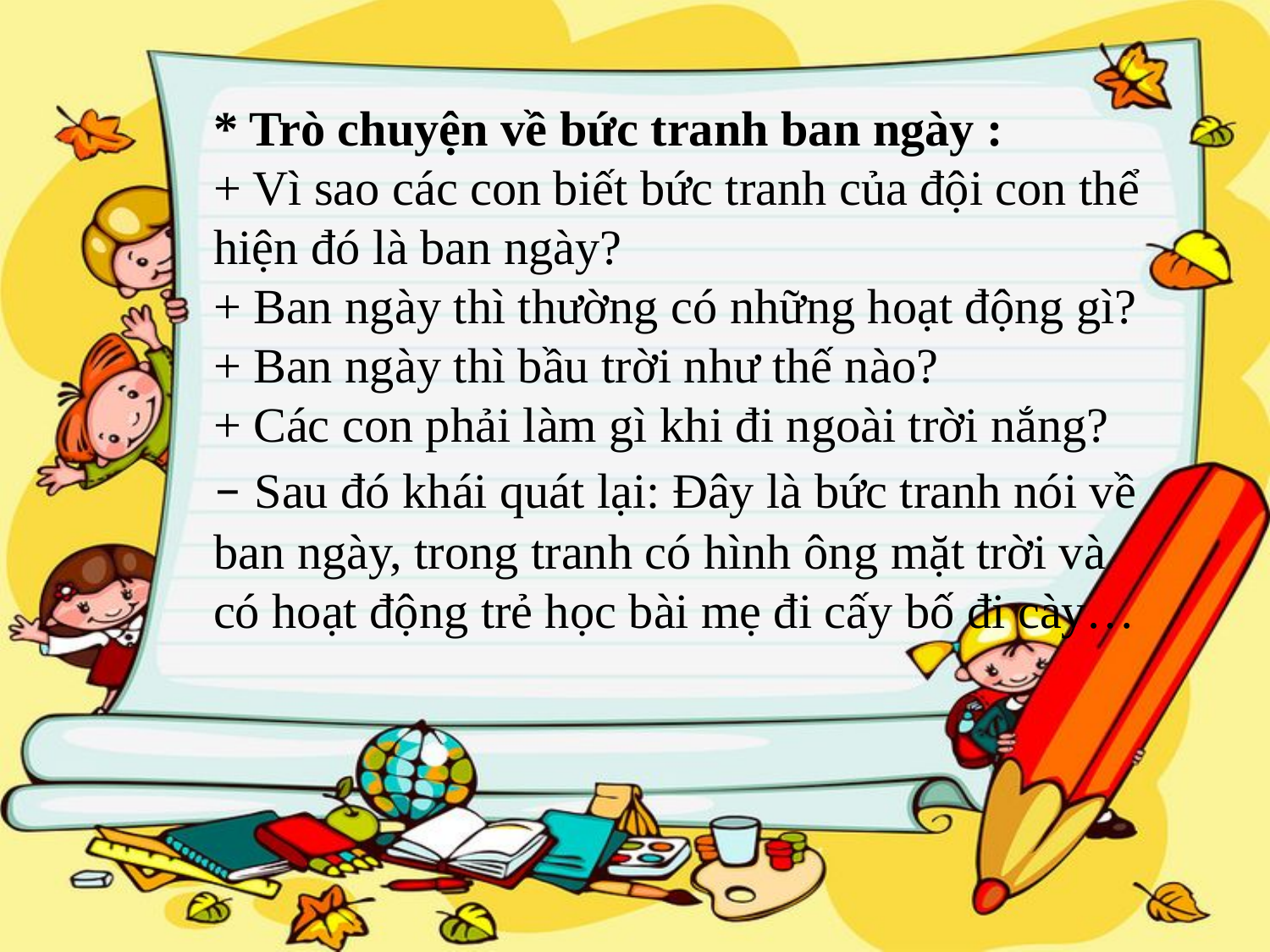

* Trò chuyện về bức tranh ban ngày :
+ Vì sao các con biết bức tranh của đội con thể hiện đó là ban ngày?
+ Ban ngày thì thường có những hoạt động gì?
+ Ban ngày thì bầu trời như thế nào?
+ Các con phải làm gì khi đi ngoài trời nắng?
– Sau đó khái quát lại: Đây là bức tranh nói về ban ngày, trong tranh có hình ông mặt trời và có hoạt động trẻ học bài mẹ đi cấy bố đi cày…